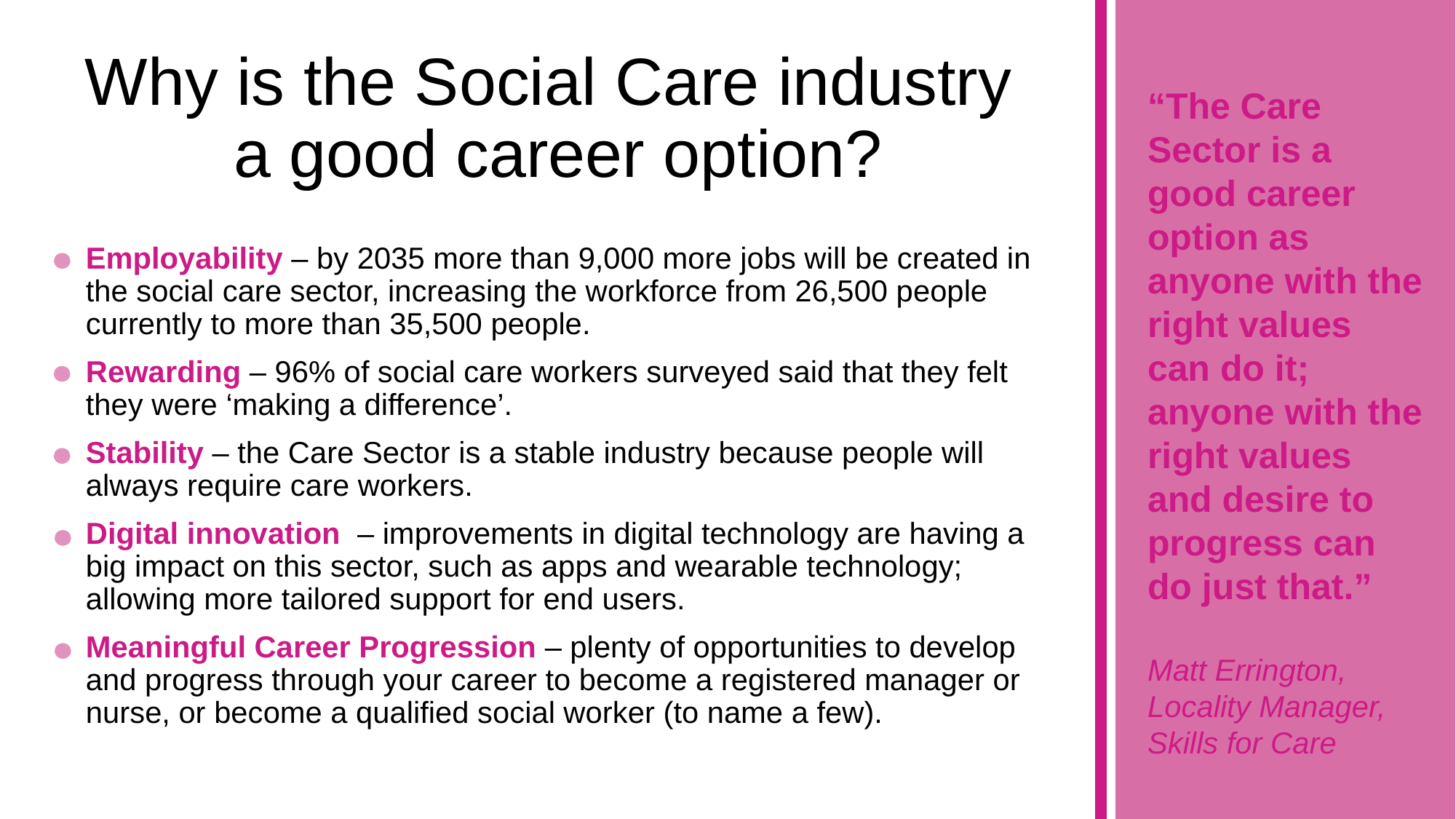

# Why is the Social Care industry a good career option?
“The Care Sector is a good career option as anyone with the right values can do it; anyone with the right values and desire to progress can do just that.”

Matt Errington, Locality Manager, Skills for Care
Employability – by 2035 more than 9,000 more jobs will be created in the social care sector, increasing the workforce from 26,500 people currently to more than 35,500 people.
Rewarding – 96% of social care workers surveyed said that they felt they were ‘making a difference’.
Stability – the Care Sector is a stable industry because people will always require care workers.
Digital innovation  – improvements in digital technology are having a big impact on this sector, such as apps and wearable technology; allowing more tailored support for end users.
Meaningful Career Progression – plenty of opportunities to develop and progress through your career to become a registered manager or nurse, or become a qualified social worker (to name a few).